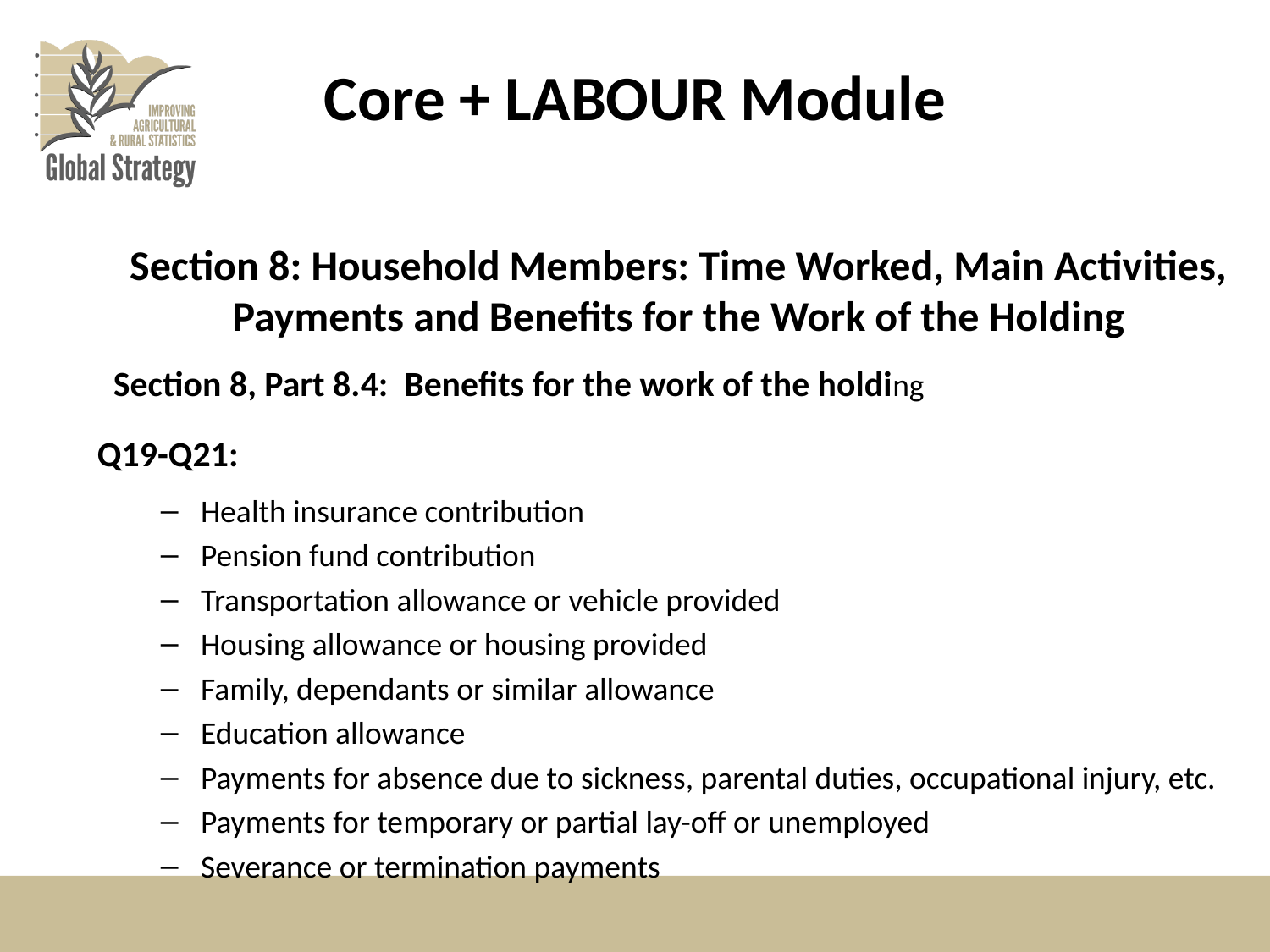

# Core + LABOUR Module

Section 8: Household Members: Time Worked, Main Activities, Payments and Benefits for the Work of the Holding
Section 8, Part 8.4:  Benefits for the work of the holding
Q19-Q21:
Health insurance contribution
Pension fund contribution
Transportation allowance or vehicle provided
Housing allowance or housing provided
Family, dependants or similar allowance
Education allowance
Payments for absence due to sickness, parental duties, occupational injury, etc.
Payments for temporary or partial lay-off or unemployed
Severance or termination payments